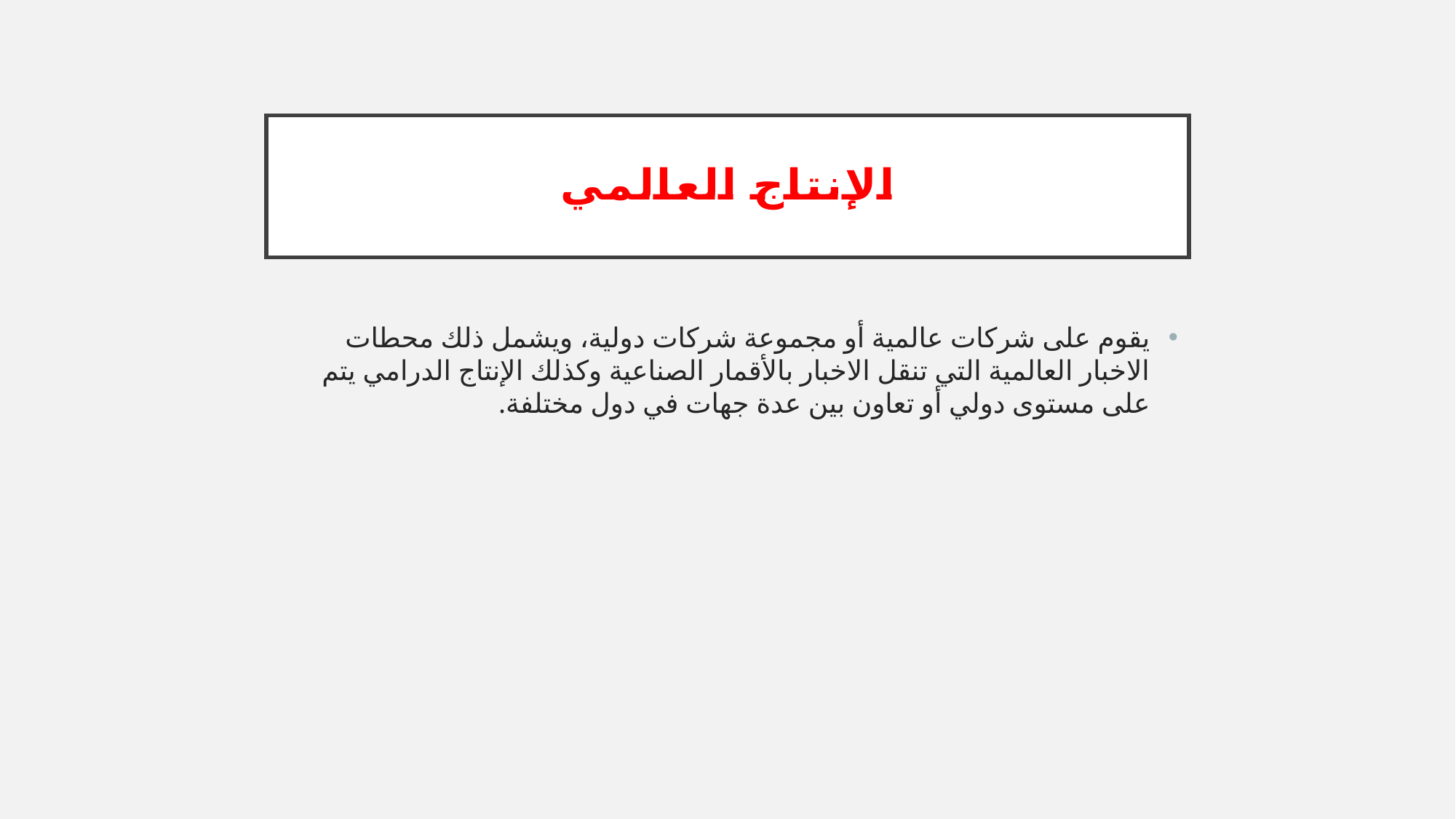

# الإنتاج العالمي
يقوم على شركات عالمية أو مجموعة شركات دولية، ويشمل ذلك محطات الاخبار العالمية التي تنقل الاخبار بالأقمار الصناعية وكذلك الإنتاج الدرامي يتم على مستوى دولي أو تعاون بين عدة جهات في دول مختلفة.